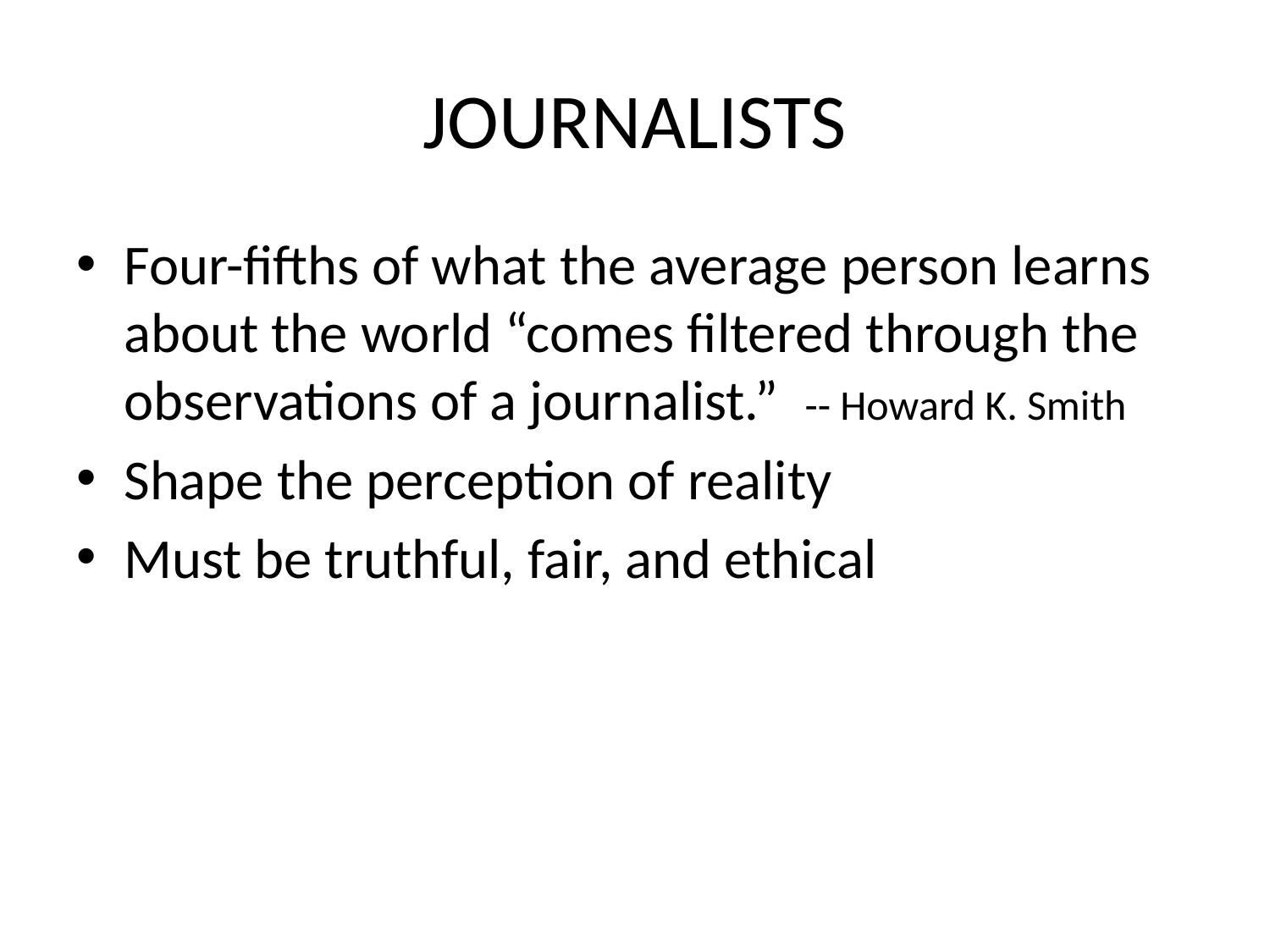

# JOURNALISTS
Four-fifths of what the average person learns about the world “comes filtered through the observations of a journalist.”  -- Howard K. Smith
Shape the perception of reality
Must be truthful, fair, and ethical